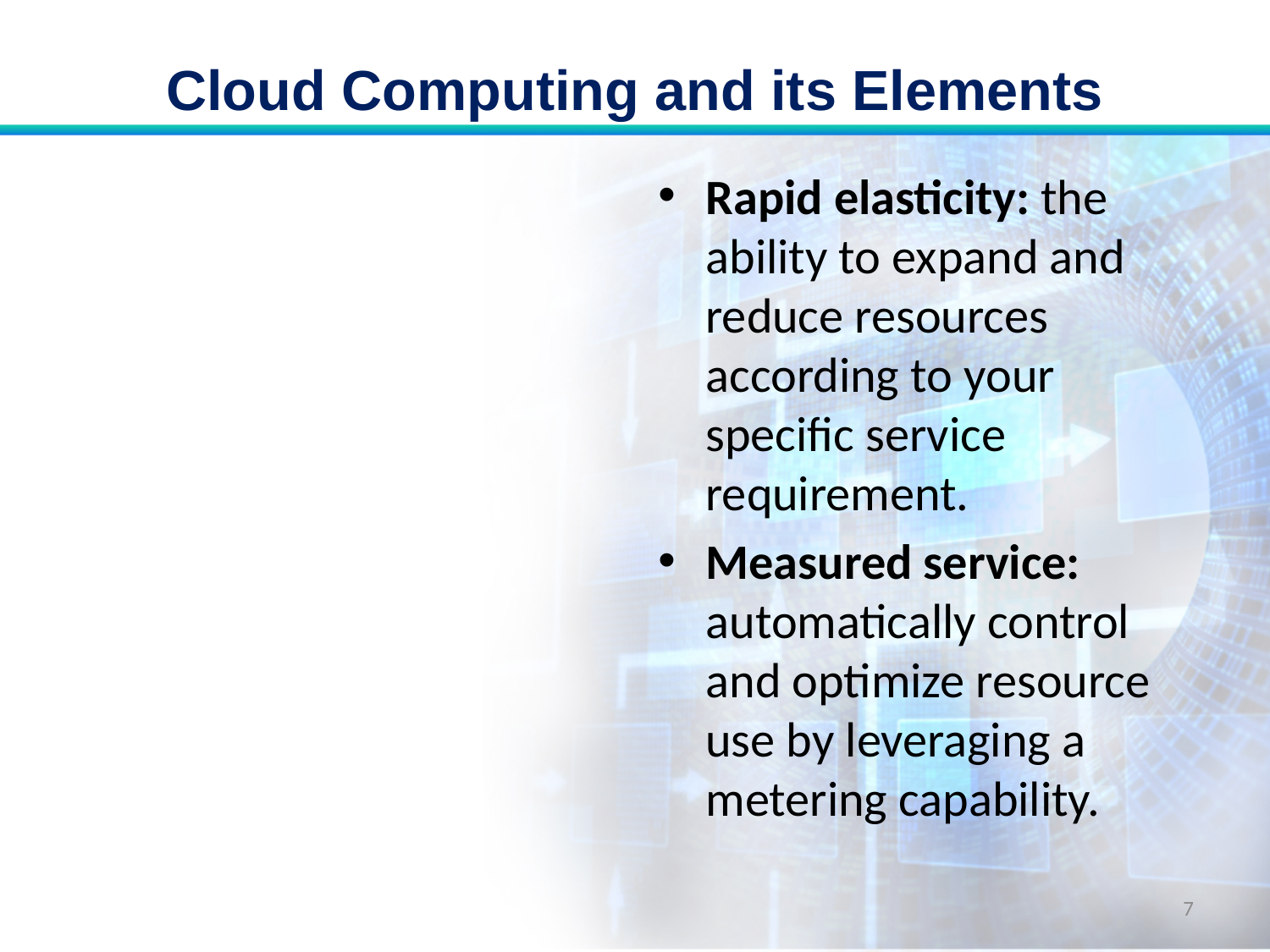

# Cloud Computing and its Elements
Rapid elasticity: the ability to expand and reduce resources according to your specific service requirement.
Measured service: automatically control and optimize resource use by leveraging a metering capability.
7